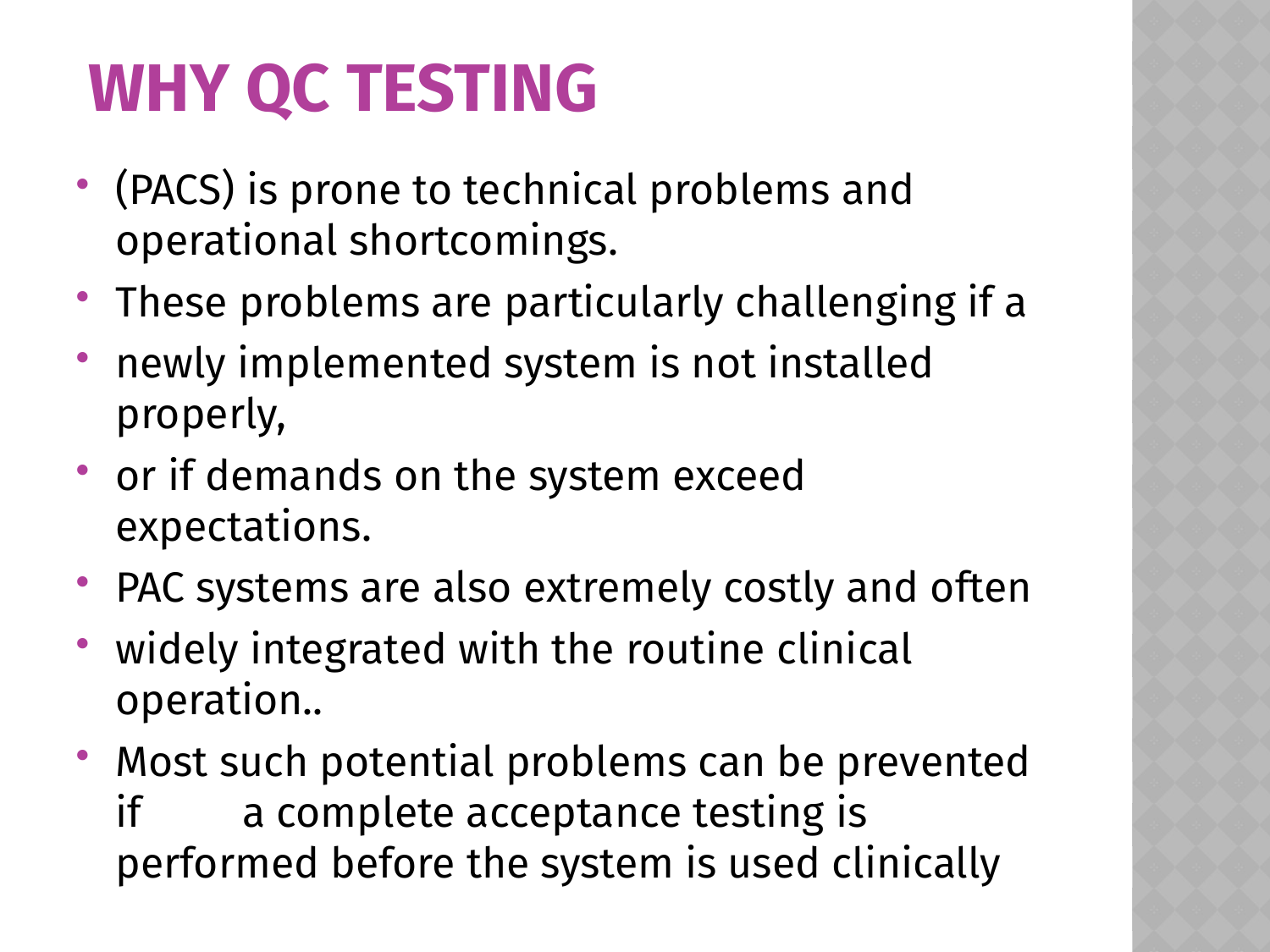

# Why QC testing
(PACS) is prone to technical problems and operational shortcomings.
These problems are particularly challenging if a
newly implemented system is not installed properly,
or if demands on the system exceed expectations.
PAC systems are also extremely costly and often
widely integrated with the routine clinical operation..
Most such potential problems can be prevented if         a complete acceptance testing is performed before the system is used clinically